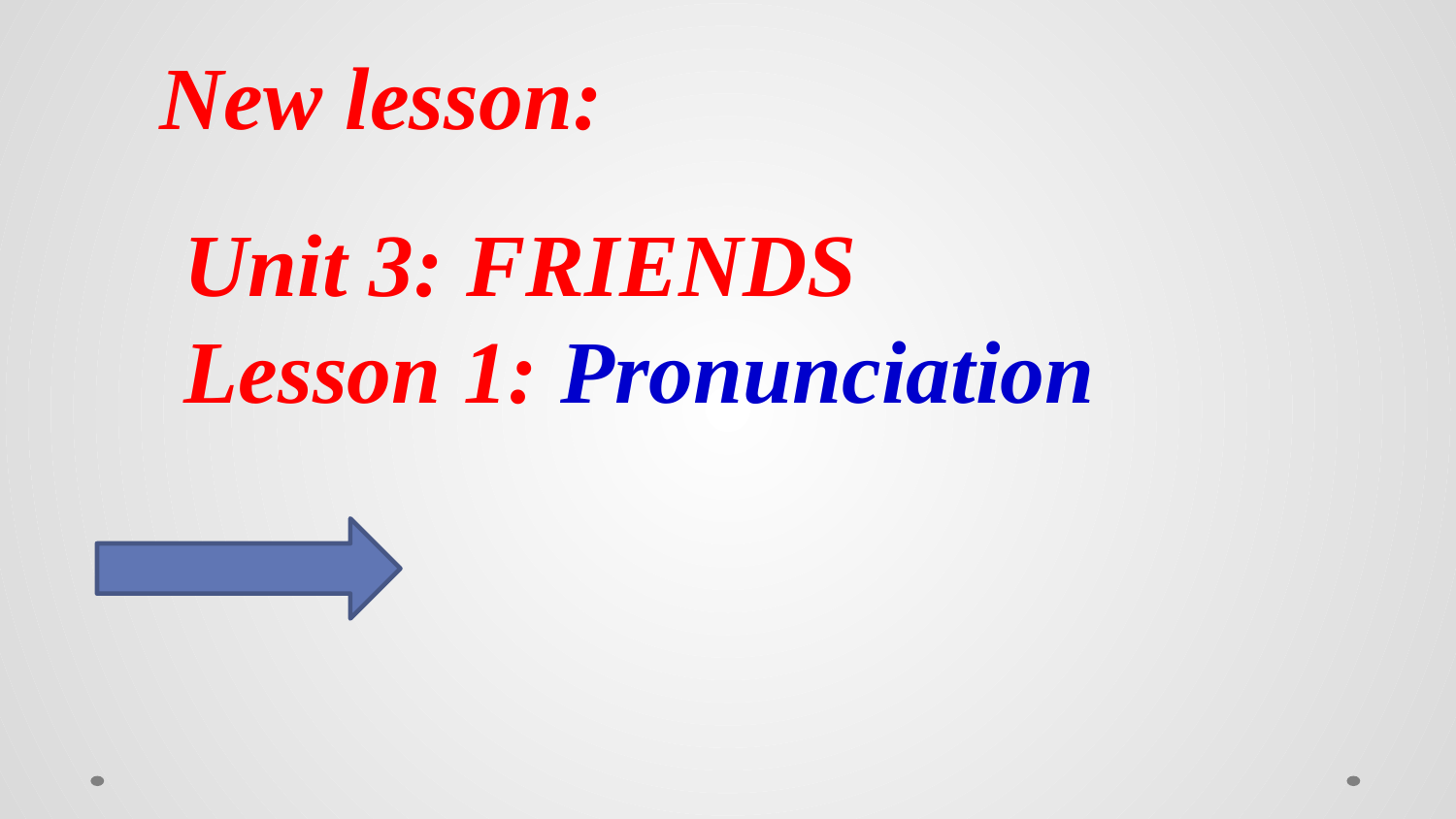

New lesson:
Unit 3: FRIENDS
Lesson 1: Pronunciation